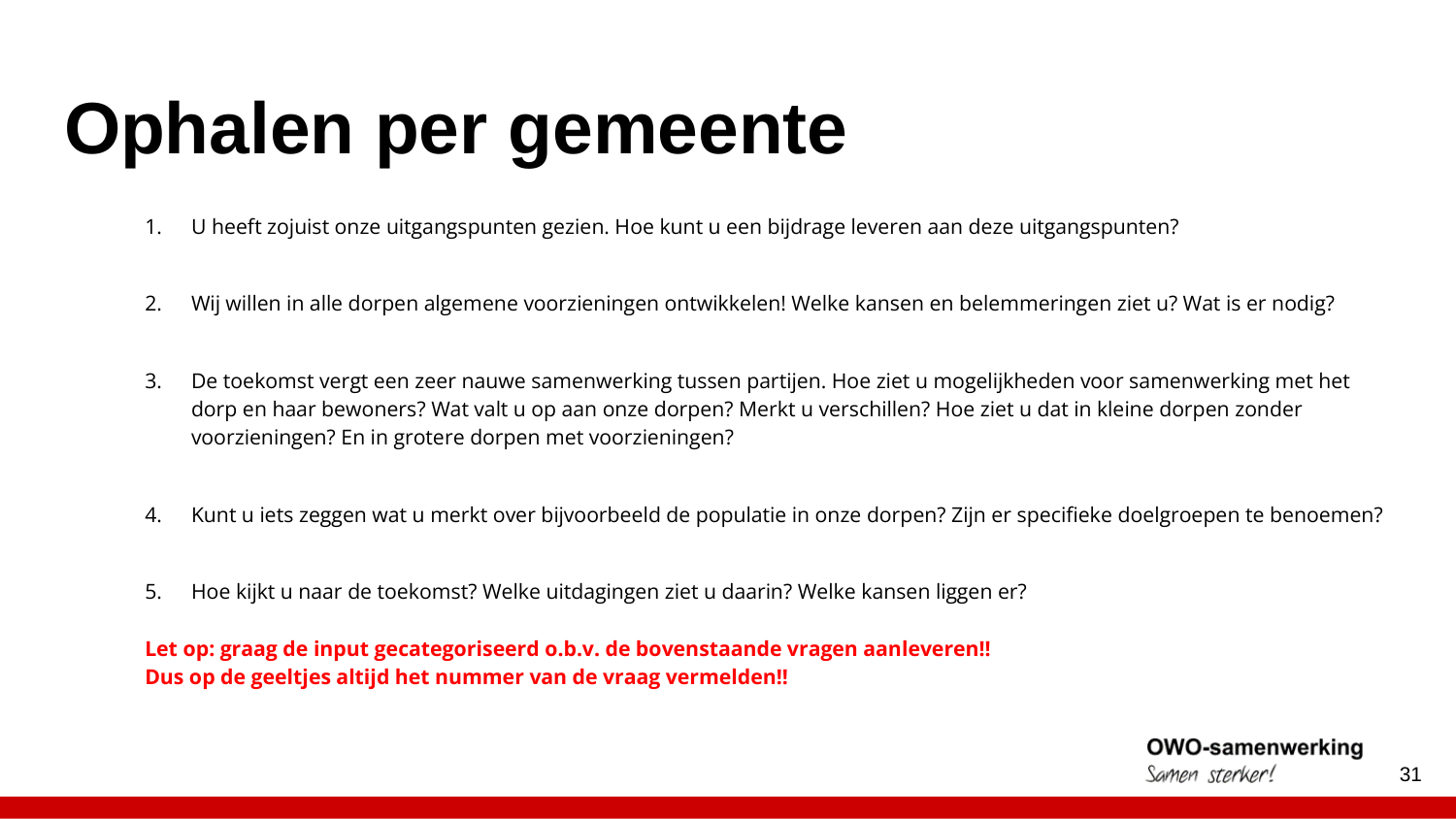

# Ophalen per gemeente
U heeft zojuist onze uitgangspunten gezien. Hoe kunt u een bijdrage leveren aan deze uitgangspunten?

Wij willen in alle dorpen algemene voorzieningen ontwikkelen! Welke kansen en belemmeringen ziet u? Wat is er nodig?

De toekomst vergt een zeer nauwe samenwerking tussen partijen. Hoe ziet u mogelijkheden voor samenwerking met het dorp en haar bewoners? Wat valt u op aan onze dorpen? Merkt u verschillen? Hoe ziet u dat in kleine dorpen zonder voorzieningen? En in grotere dorpen met voorzieningen?

Kunt u iets zeggen wat u merkt over bijvoorbeeld de populatie in onze dorpen? Zijn er specifieke doelgroepen te benoemen?

Hoe kijkt u naar de toekomst? Welke uitdagingen ziet u daarin? Welke kansen liggen er?

Let op: graag de input gecategoriseerd o.b.v. de bovenstaande vragen aanleveren!!
Dus op de geeltjes altijd het nummer van de vraag vermelden!!
31